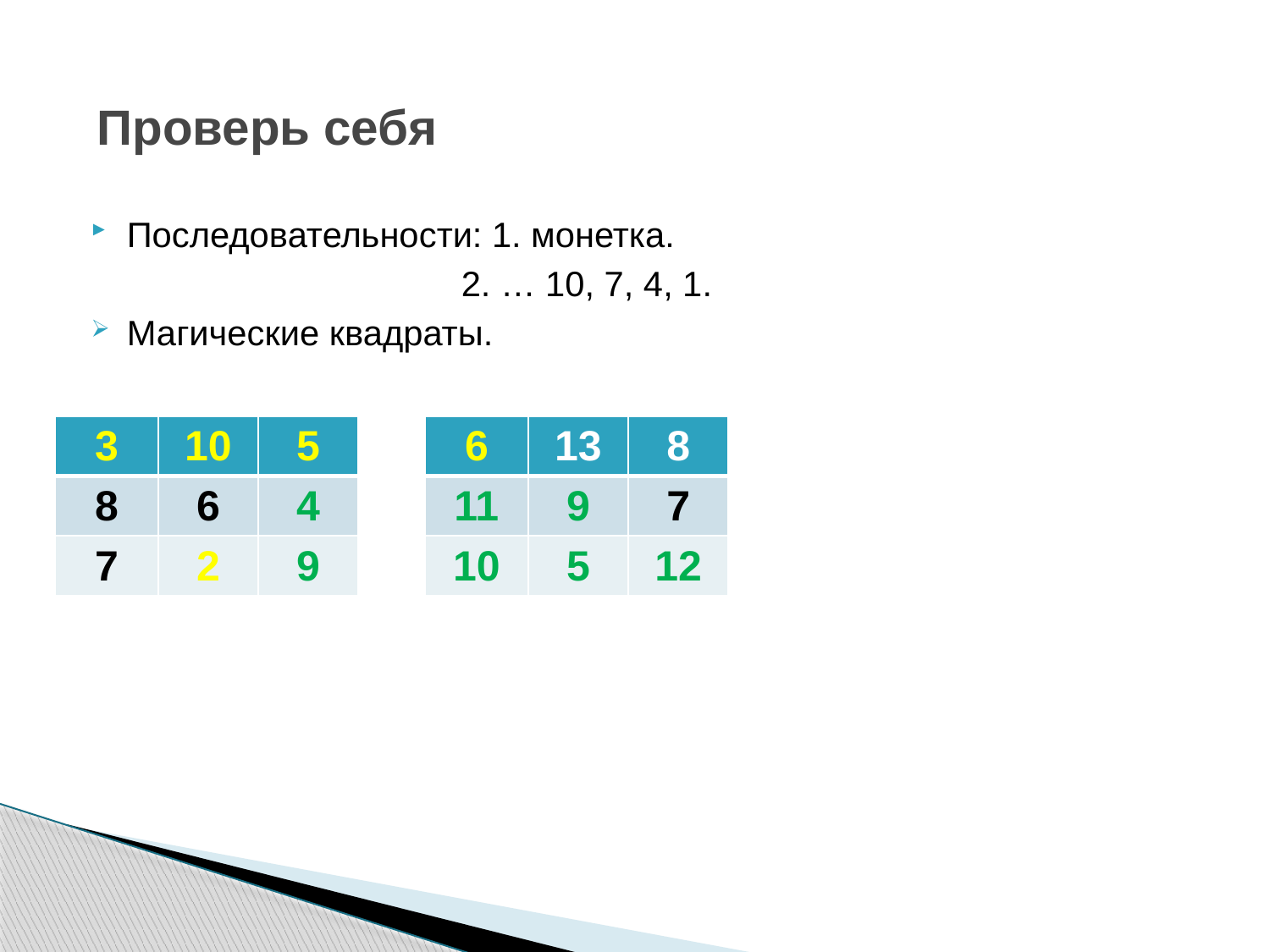

# Проверь себя
Последовательности: 1. монетка.
                                      2. … 10, 7, 4, 1.
Магические квадраты.

| 3 | 10 | 5 |
| --- | --- | --- |
| 8 | 6 | 4 |
| 7 | 2 | 9 |
| 6 | 13 | 8 |
| --- | --- | --- |
| 11 | 9 | 7 |
| 10 | 5 | 12 |